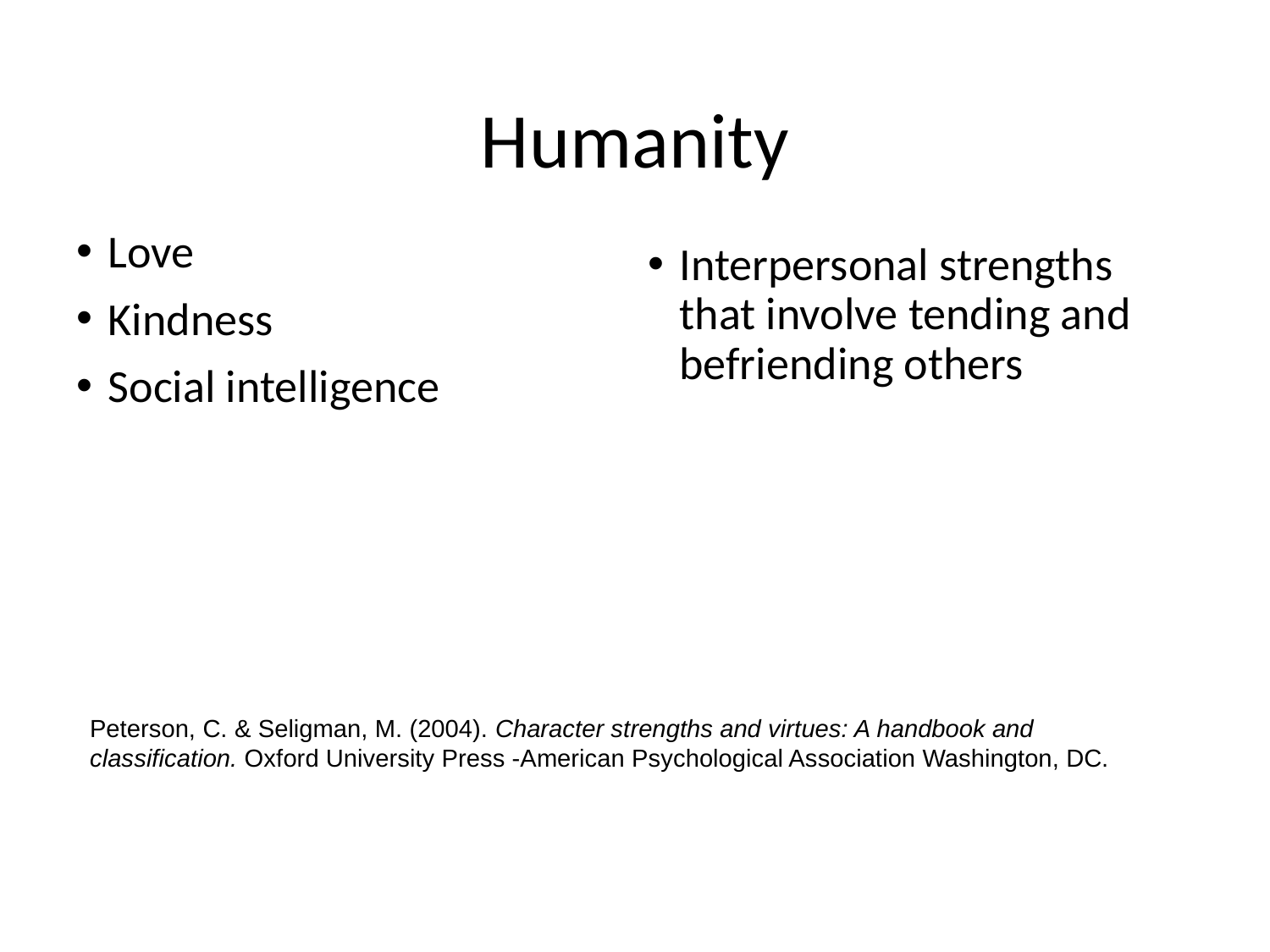

# Humanity
Love
Kindness
Social intelligence

Interpersonal strengths that involve tending and befriending others
Peterson, C. & Seligman, M. (2004). Character strengths and virtues: A handbook and
classification. Oxford University Press -American Psychological Association Washington, DC.
P